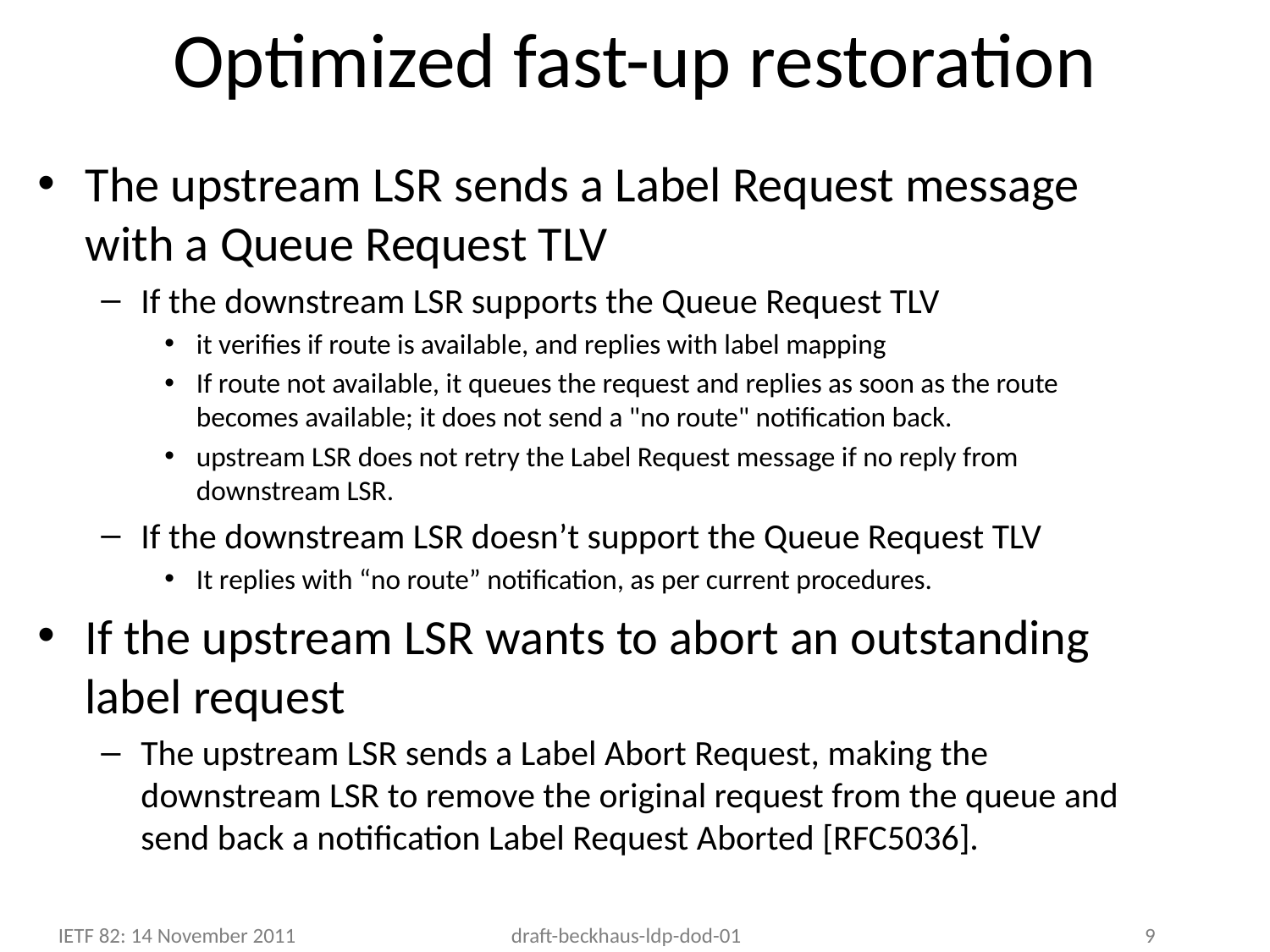

# Optimized fast-up restoration
The upstream LSR sends a Label Request message with a Queue Request TLV
If the downstream LSR supports the Queue Request TLV
it verifies if route is available, and replies with label mapping
If route not available, it queues the request and replies as soon as the route becomes available; it does not send a "no route" notification back.
upstream LSR does not retry the Label Request message if no reply from downstream LSR.
If the downstream LSR doesn’t support the Queue Request TLV
It replies with “no route” notification, as per current procedures.
If the upstream LSR wants to abort an outstanding label request
The upstream LSR sends a Label Abort Request, making the downstream LSR to remove the original request from the queue and send back a notification Label Request Aborted [RFC5036].